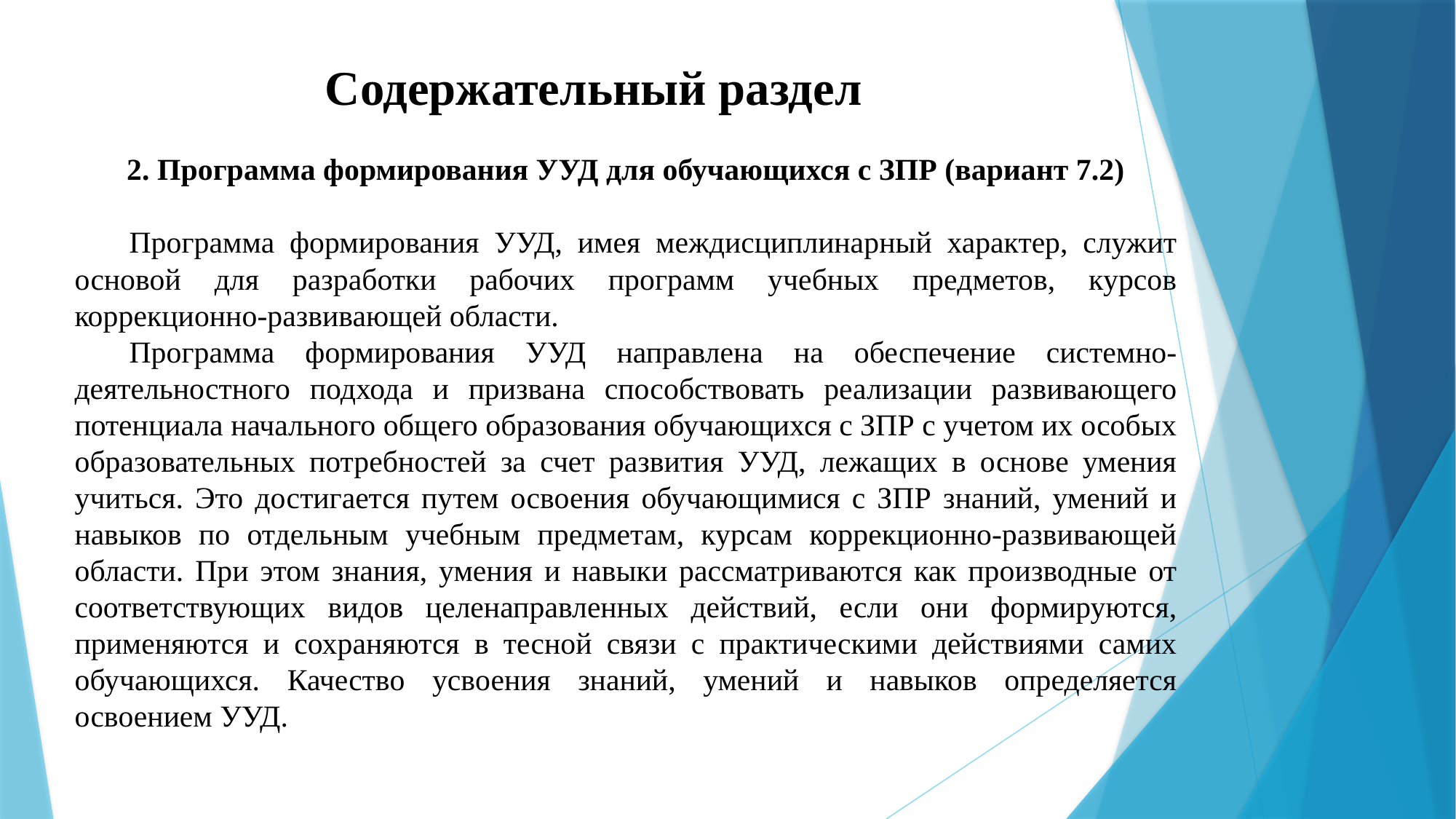

# Содержательный раздел
2. Программа формирования УУД для обучающихся с ЗПР (вариант 7.2)

Программа формирования УУД, имея междисциплинарный характер, служит основой для разработки рабочих программ учебных предметов, курсов коррекционно-развивающей области.
Программа формирования УУД направлена на обеспечение системно-деятельностного подхода и призвана способствовать реализации развивающего потенциала начального общего образования обучающихся с ЗПР с учетом их особых образовательных потребностей за счет развития УУД, лежащих в основе умения учиться. Это достигается путем освоения обучающимися с ЗПР знаний, умений и навыков по отдельным учебным предметам, курсам коррекционно-развивающей области. При этом знания, умения и навыки рассматриваются как производные от соответствующих видов целенаправленных действий, если они формируются, применяются и сохраняются в тесной связи с практическими действиями самих обучающихся. Качество усвоения знаний, умений и навыков определяется освоением УУД.